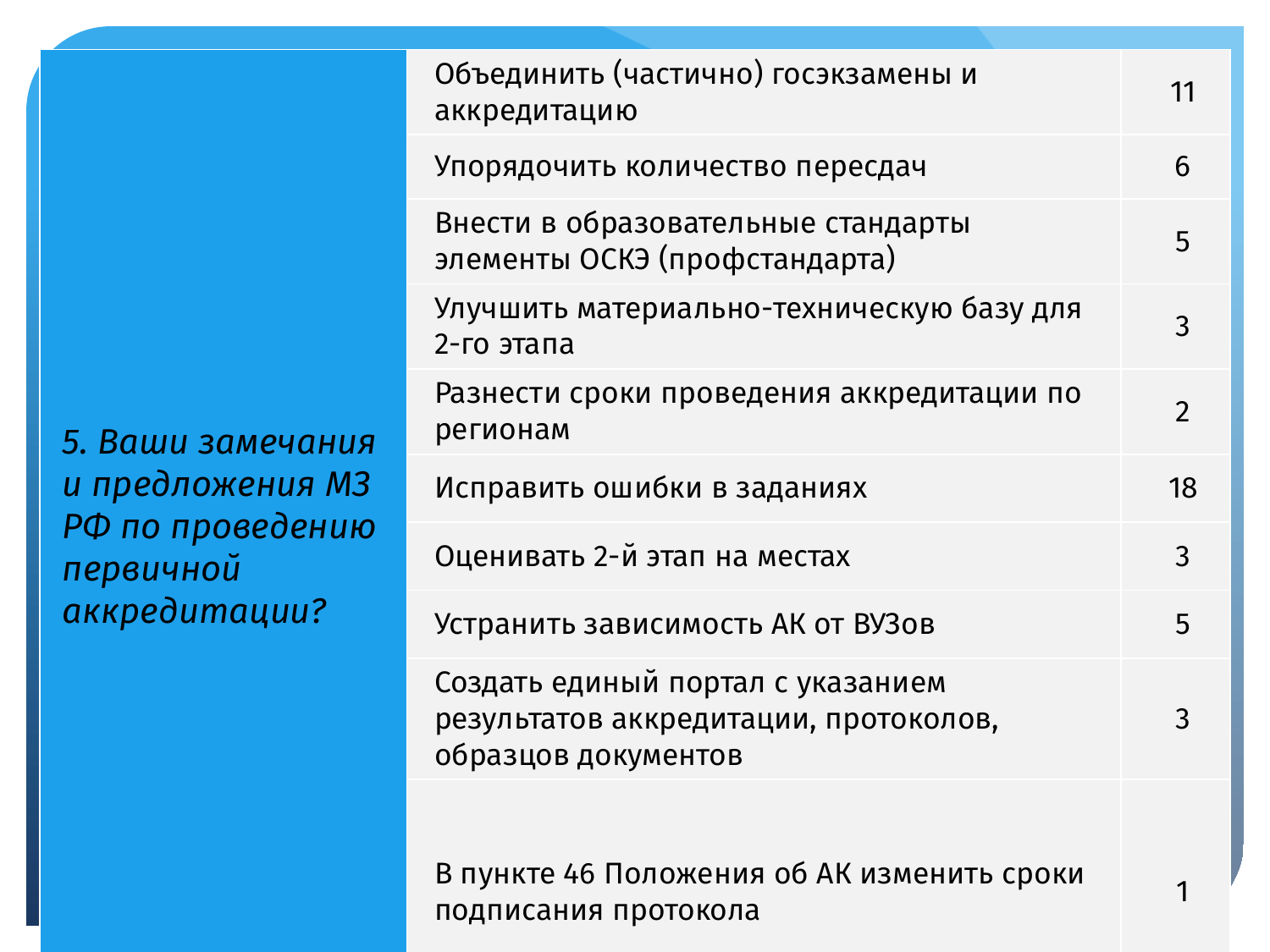

| 5. Ваши замечания и предложения МЗ РФ по проведению первичной аккредитации? | Объединить (частично) госэкзамены и аккредитацию | 11 |
| --- | --- | --- |
|  | Упорядочить количество пересдач | 6 |
|  | Внести в образовательные стандарты элементы ОСКЭ (профстандарта) | 5 |
|  | Улучшить материально-техническую базу для 2-го этапа | 3 |
|  | Разнести сроки проведения аккредитации по регионам | 2 |
|  | Исправить ошибки в заданиях | 18 |
|  | Оценивать 2-й этап на местах | 3 |
|  | Устранить зависимость АК от ВУЗов | 5 |
|  | Создать единый портал с указанием результатов аккредитации, протоколов, образцов документов | 3 |
|  | В пункте 46 Положения об АК изменить сроки подписания протокола | 1 |